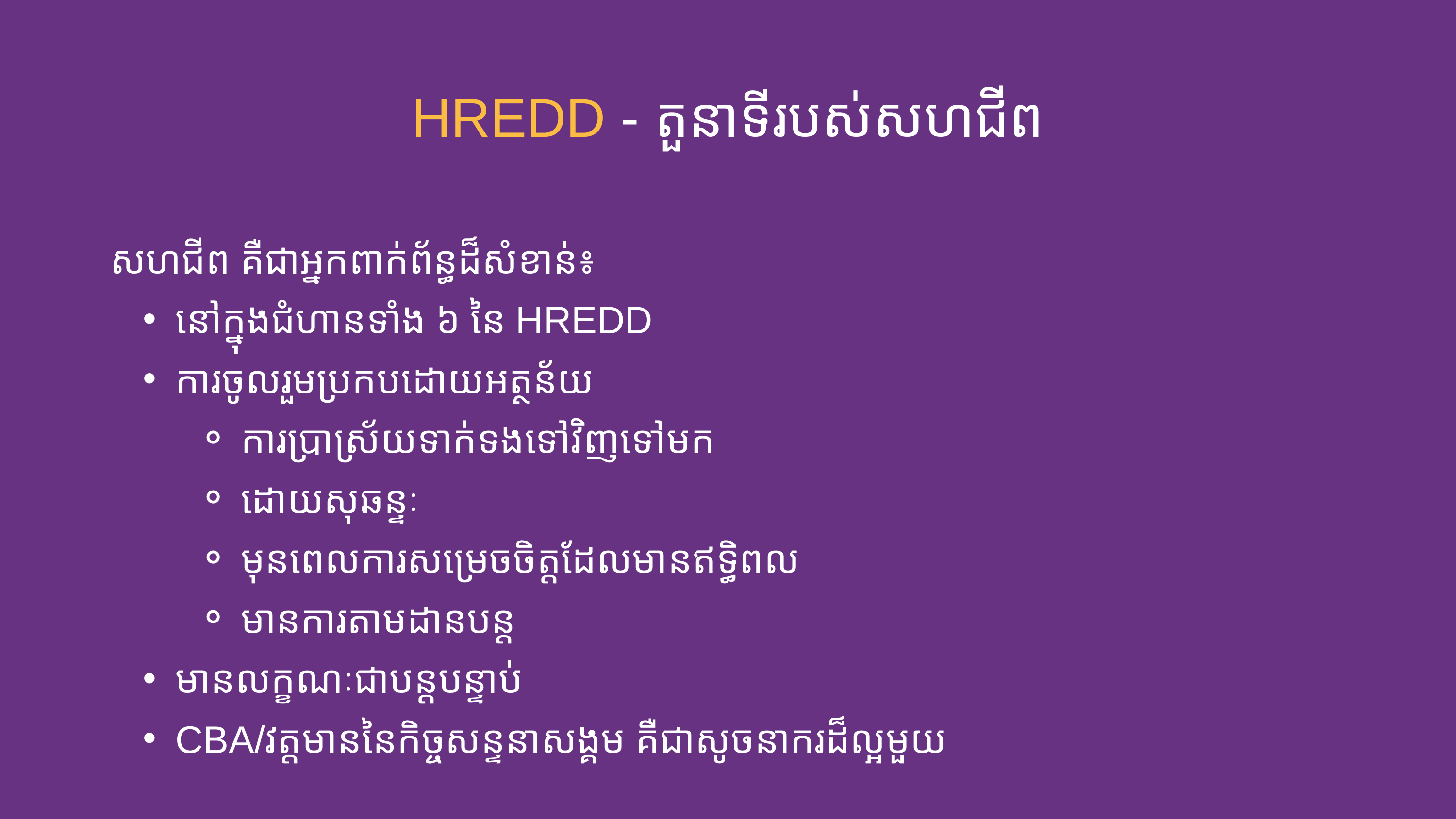

HREDD - តួនាទី​របស់​សហជីព
សហជីព គឺជាអ្នក​ពាក់ព័ន្ធដ៏សំខាន់៖
នៅក្នុងជំហាន​ទាំង ៦ នៃ HREDD
ការចូលរួម​ប្រកប​ដោយ​អត្ថន័យ
ការប្រាស្រ័យទាក់ទង​ទៅវិញទៅមក
ដោយសុឆន្ទៈ
មុន​ពេល​ការសម្រេចចិត្តដែលមាន​ឥទ្ធិពល​
មាន​ការតាមដាន​បន្ត
មាន​លក្ខណៈជាបន្ត​បន្ទាប់​
CBA/វត្តមាន​នៃកិច្ចសន្ទនា​សង្គម គឺជាសូចនាករ​ដ៏​ល្អមួយ